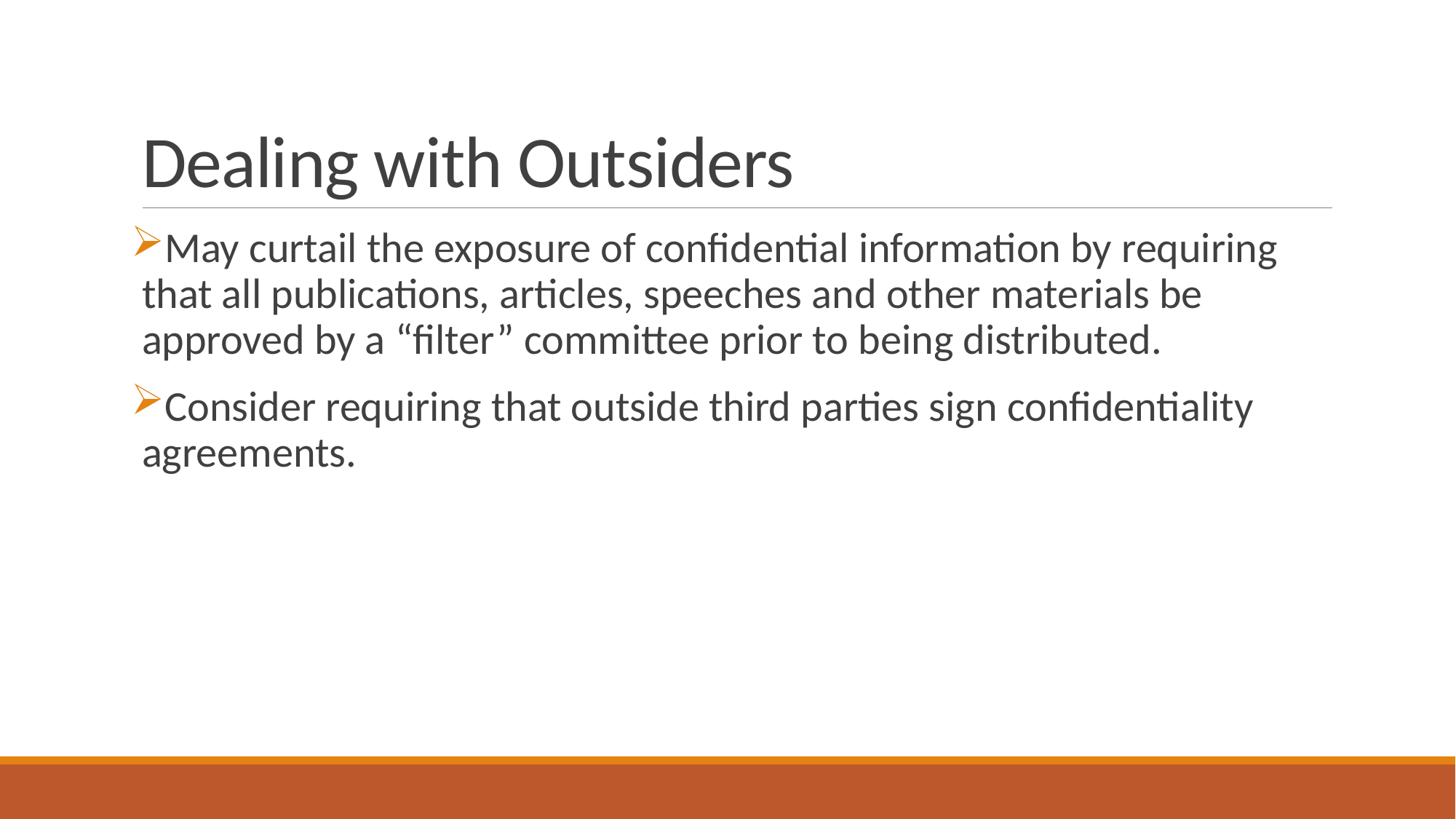

# Dealing with Outsiders
May curtail the exposure of confidential information by requiring that all publications, articles, speeches and other materials be approved by a “filter” committee prior to being distributed.
Consider requiring that outside third parties sign confidentiality agreements.